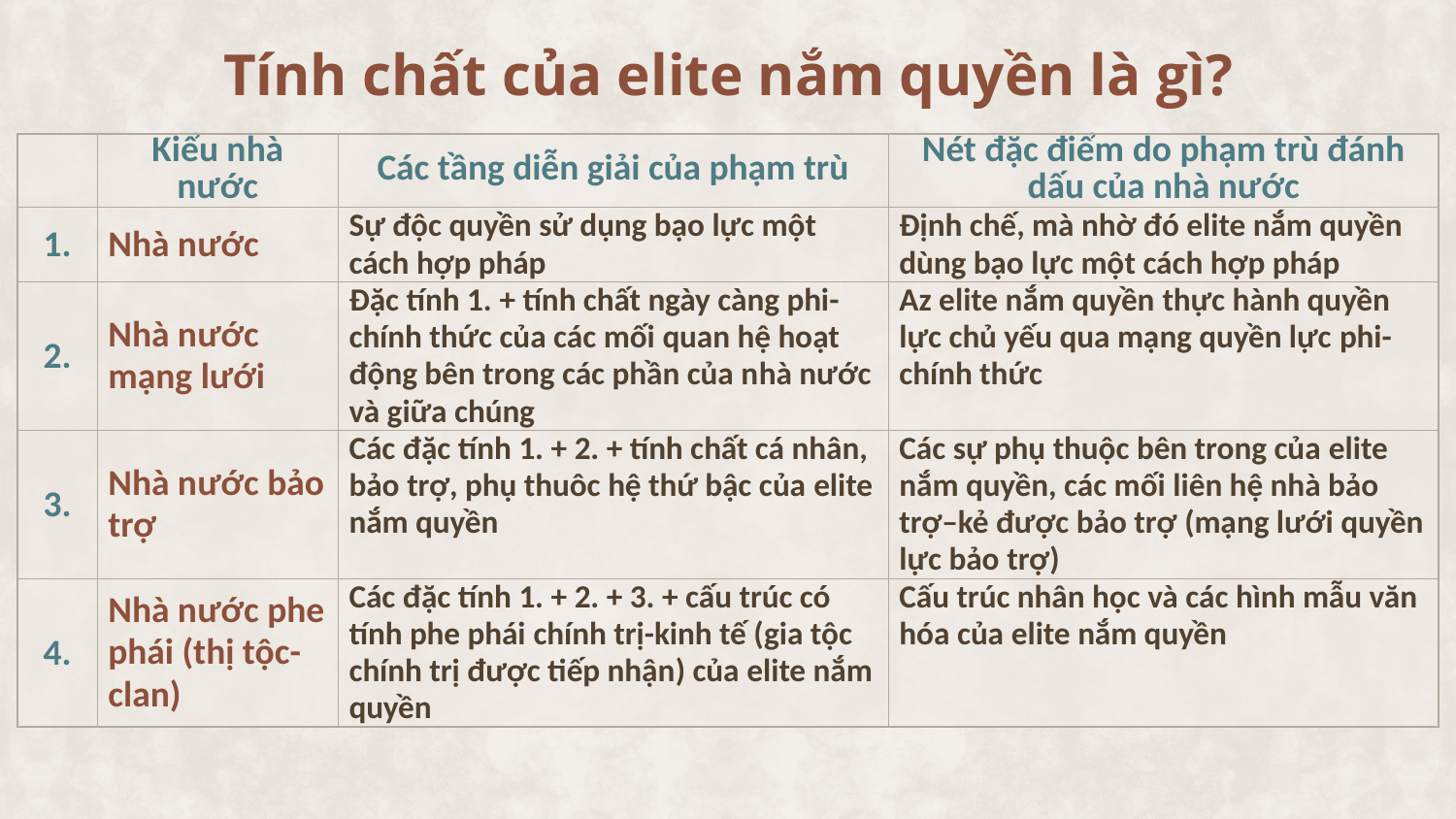

Tính chất của elite nắm quyền là gì?
|  | Kiểu nhà nước | Các tầng diễn giải của phạm trù | Nét đặc điểm do phạm trù đánh dấu của nhà nước |
| --- | --- | --- | --- |
| 1. | Nhà nước | Sự độc quyền sử dụng bạo lực một cách hợp pháp | Định chế, mà nhờ đó elite nắm quyền dùng bạo lực một cách hợp pháp |
| 2. | Nhà nước mạng lưới | Đặc tính 1. + tính chất ngày càng phi-chính thức của các mối quan hệ hoạt động bên trong các phần của nhà nước và giữa chúng | Az elite nắm quyền thực hành quyền lực chủ yếu qua mạng quyền lực phi-chính thức |
| 3. | Nhà nước bảo trợ | Các đặc tính 1. + 2. + tính chất cá nhân, bảo trợ, phụ thuôc hệ thứ bậc của elite nắm quyền | Các sự phụ thuộc bên trong của elite nắm quyền, các mối liên hệ nhà bảo trợ–kẻ được bảo trợ (mạng lưới quyền lực bảo trợ) |
| 4. | Nhà nước phe phái (thị tộc-clan) | Các đặc tính 1. + 2. + 3. + cấu trúc có tính phe phái chính trị-kinh tế (gia tộc chính trị được tiếp nhận) của elite nắm quyền | Cấu trúc nhân học và các hình mẫu văn hóa của elite nắm quyền |